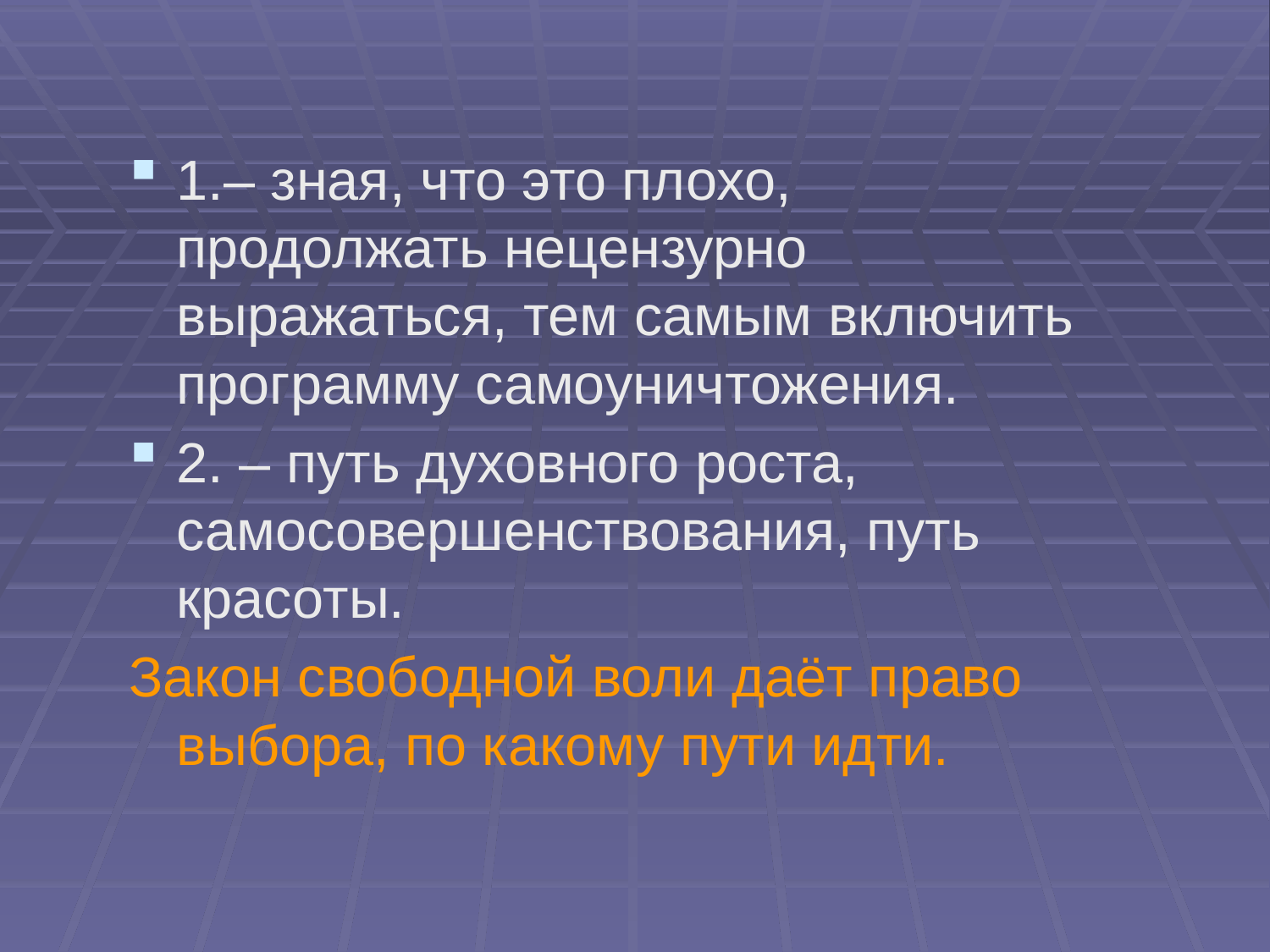

1.– зная, что это плохо,  продолжать нецензурно выражаться, тем самым включить программу самоуничтожения.
2. – путь духовного роста, самосовершенствования, путь красоты.
Закон свободной воли даёт право выбора, по какому пути идти.